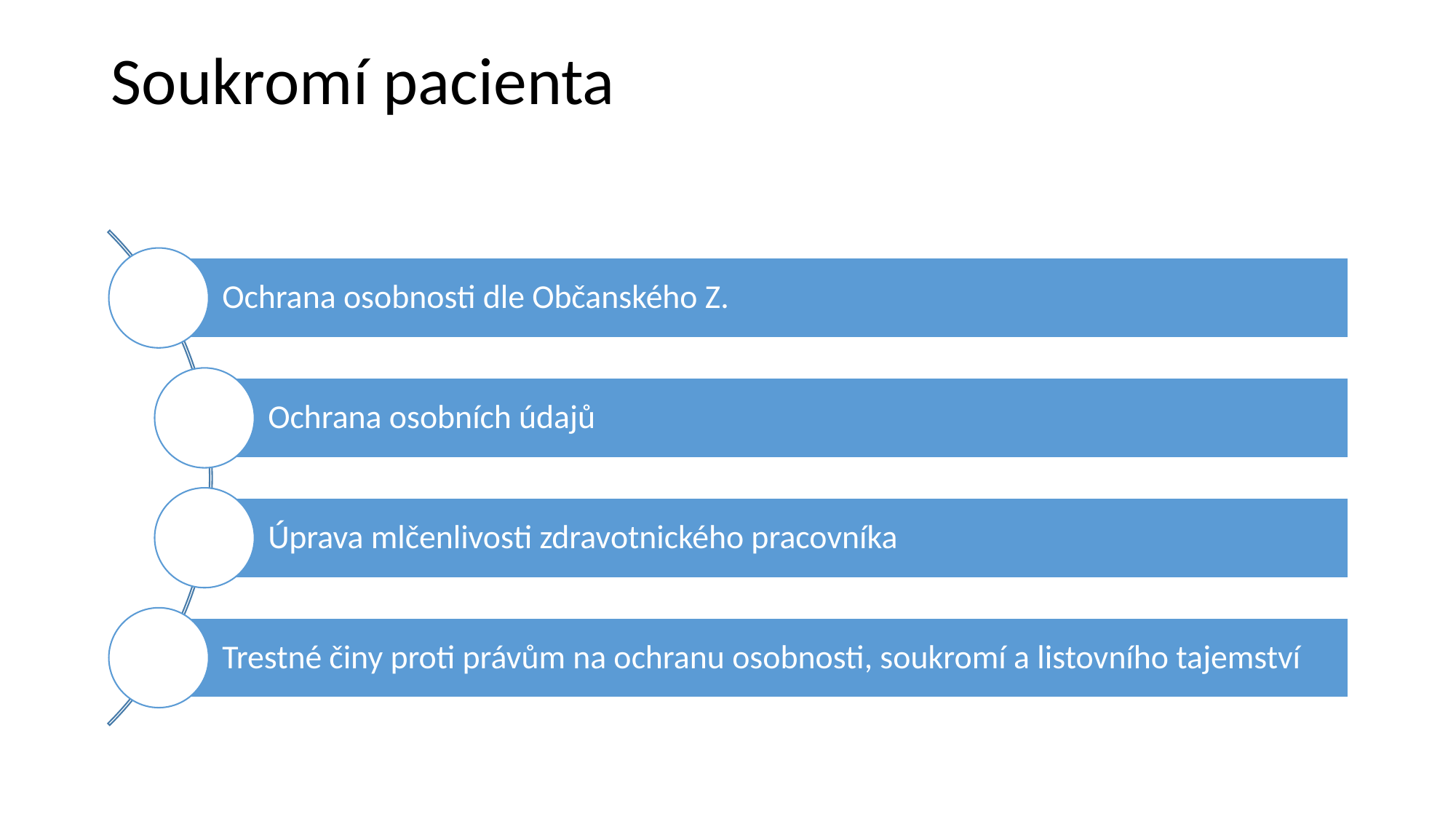

# Soukromí pacienta
Ochrana osobnosti dle Občanského Z.
Ochrana osobních údajů
Úprava mlčenlivosti zdravotnického pracovníka
Trestné činy proti právům na ochranu osobnosti, soukromí a listovního tajemství